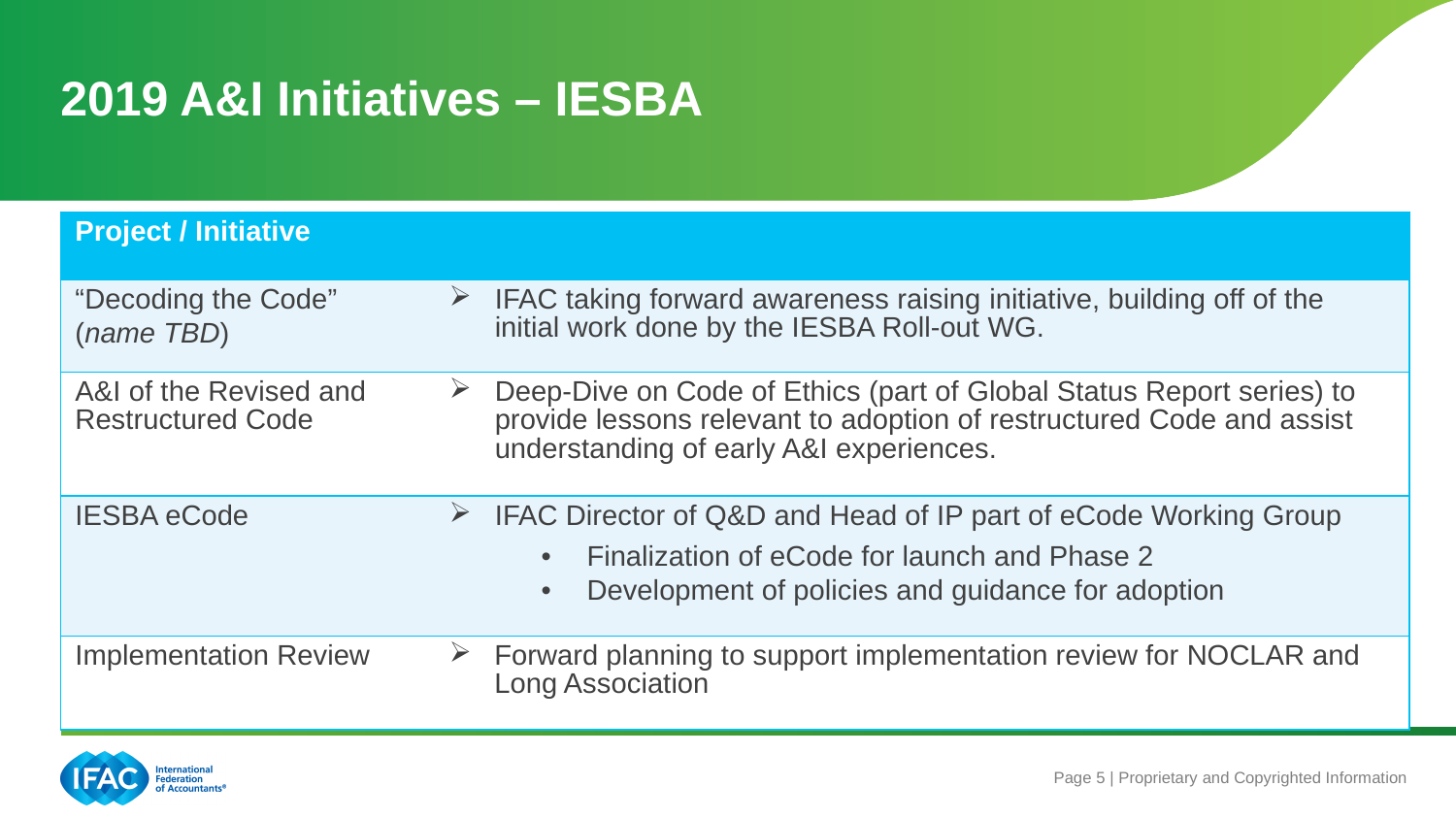

# 2019 A&I Initiatives – IESBA
| Project / Initiative |  |
| --- | --- |
| “Decoding the Code” (name TBD) | IFAC taking forward awareness raising initiative, building off of the initial work done by the IESBA Roll-out WG. |
| A&I of the Revised and Restructured Code | Deep-Dive on Code of Ethics (part of Global Status Report series) to provide lessons relevant to adoption of restructured Code and assist understanding of early A&I experiences. |
| IESBA eCode | IFAC Director of Q&D and Head of IP part of eCode Working Group Finalization of eCode for launch and Phase 2 Development of policies and guidance for adoption |
| Implementation Review | Forward planning to support implementation review for NOCLAR and Long Association |